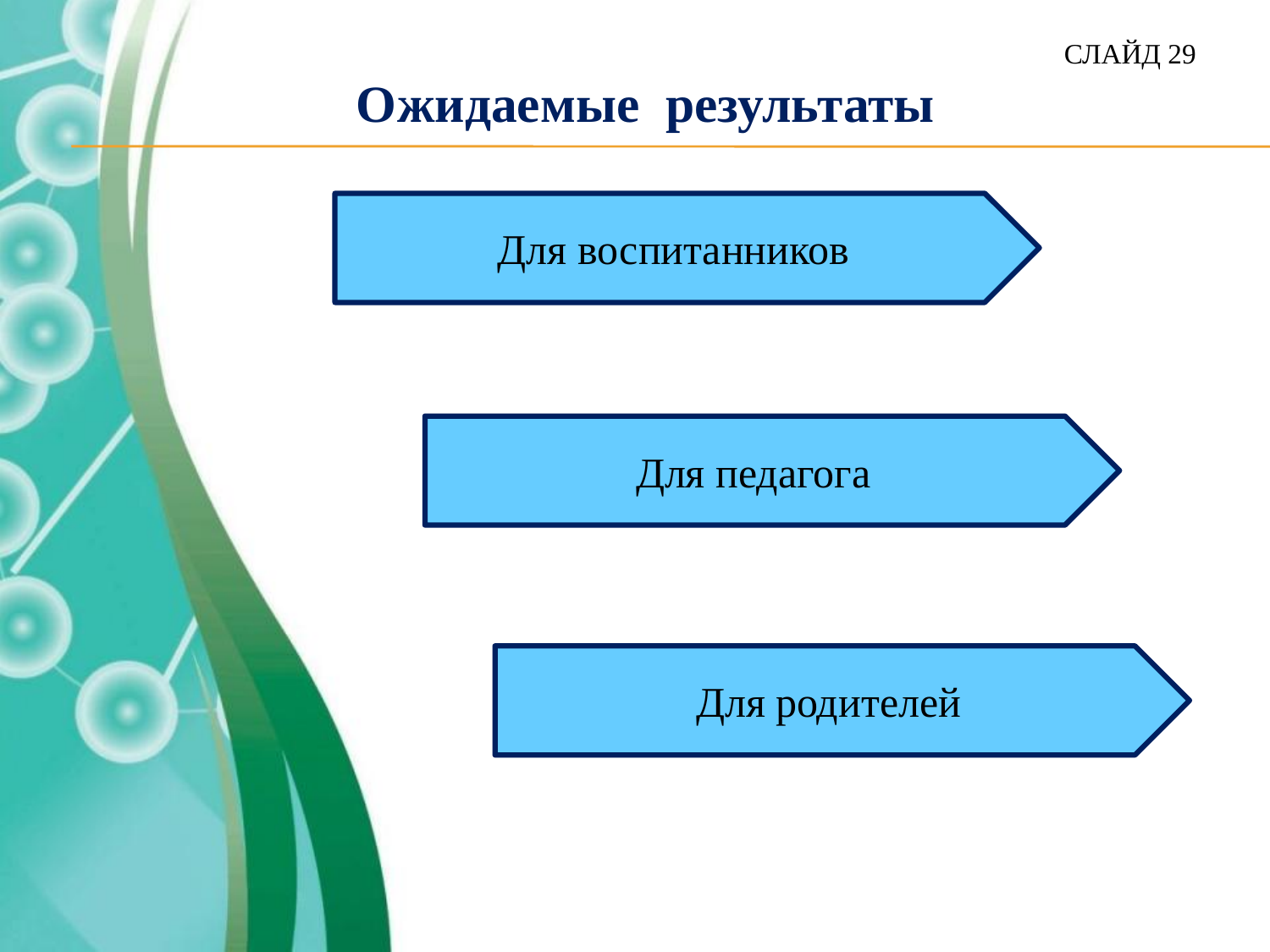

СЛАЙД 29
# Ожидаемые  результаты
Для воспитанников
Для педагога
Для родителей